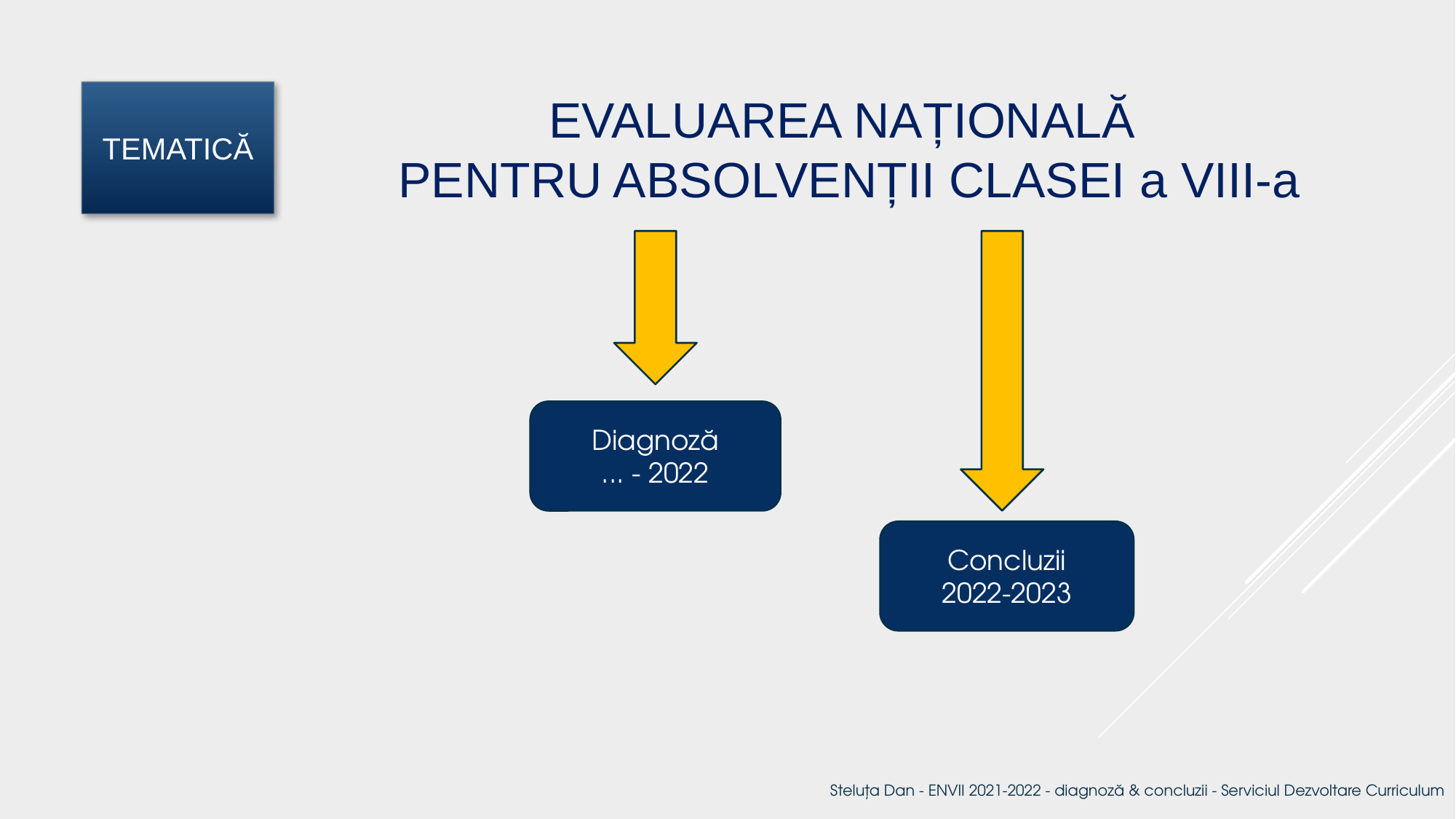

TEMATICĂ
# EVALUAREA NAȚIONALĂ PENTRU ABSOLVENȚII CLASEI a viii-a

Diagnoză
... - 2022
Concluzii
2022-2023
Steluța Dan - ENVII 2021-2022 - diagnoză & concluzii - Serviciul Dezvoltare Curriculum